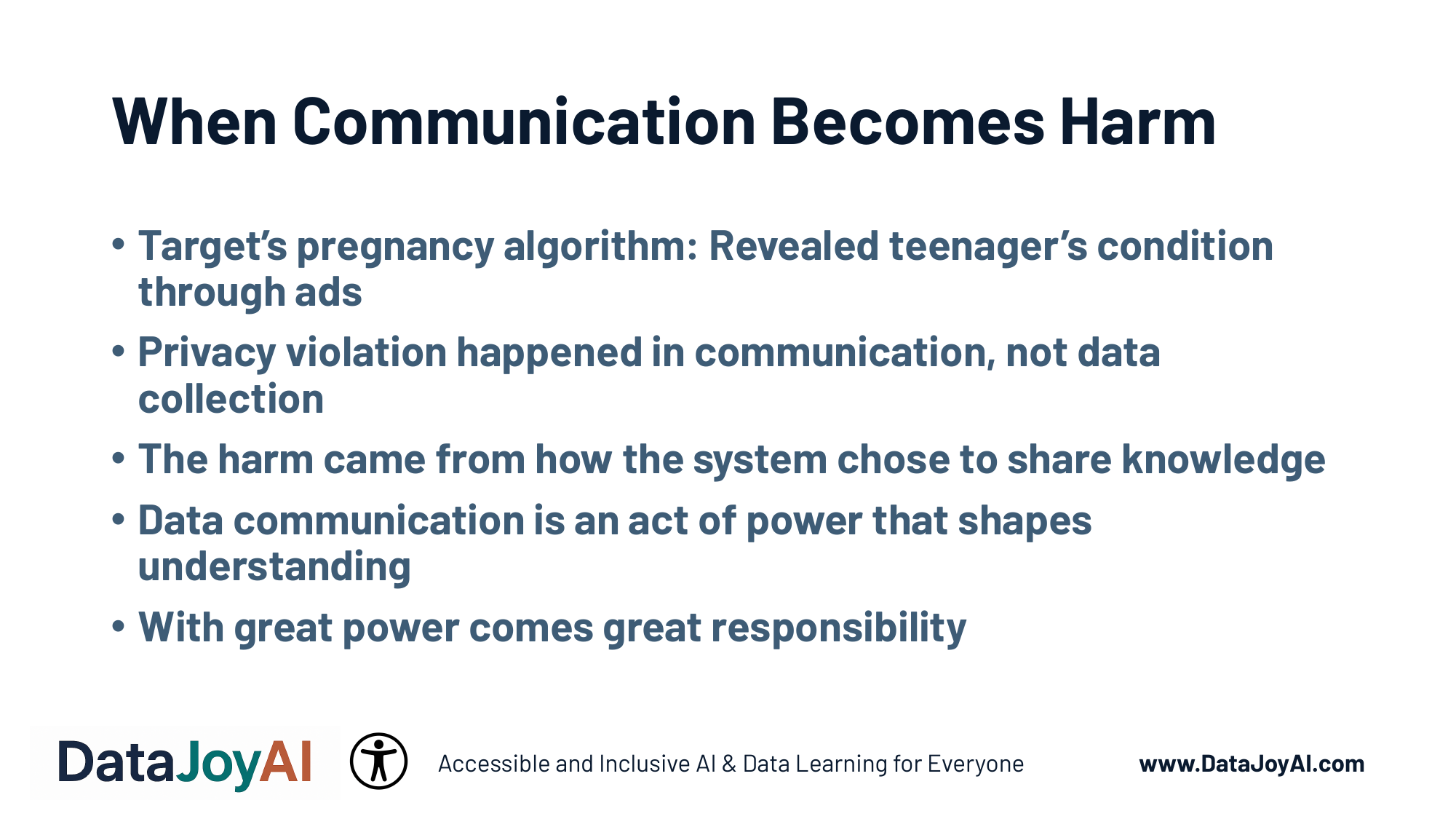

# When Communication Becomes Harm
Target’s pregnancy algorithm: Revealed teenager’s condition through ads
Privacy violation happened in communication, not data collection
The harm came from how the system chose to share knowledge
Data communication is an act of power that shapes understanding
With great power comes great responsibility